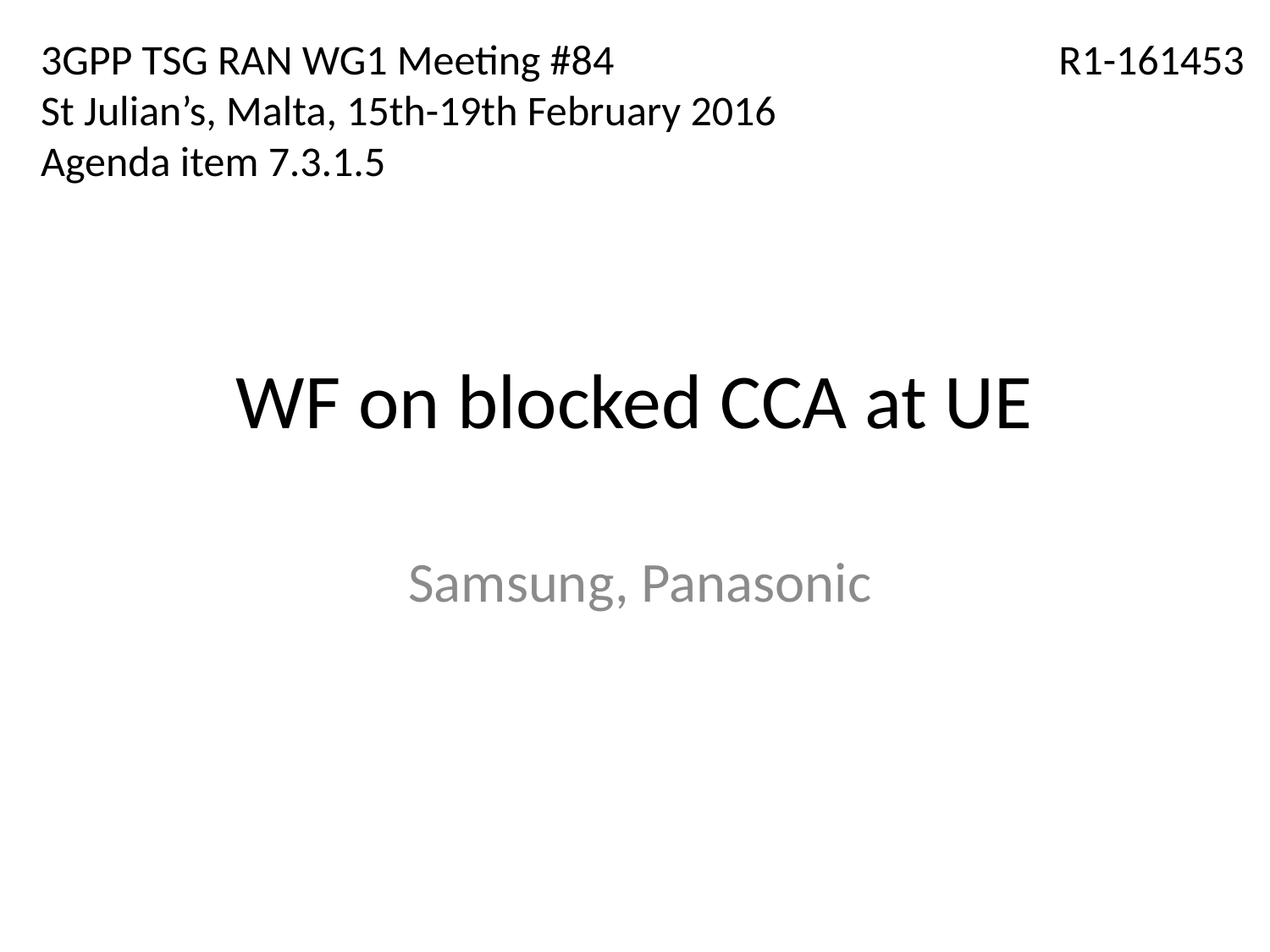

3GPP TSG RAN WG1 Meeting #84
St Julian’s, Malta, 15th-19th February 2016
Agenda item 7.3.1.5
R1-161453
# WF on blocked CCA at UE
Samsung, Panasonic